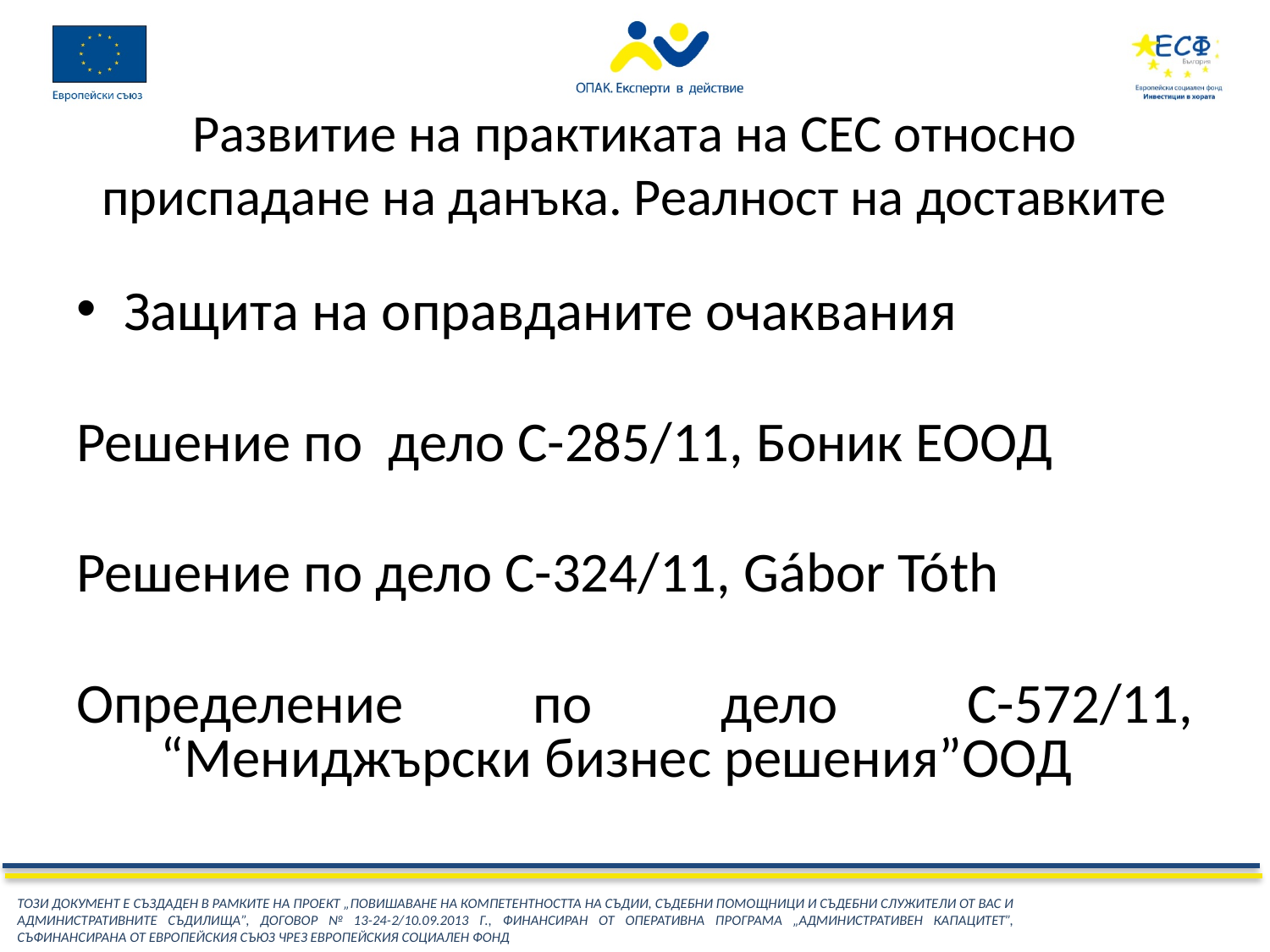

# Развитие на практиката на СЕС относно приспадане на данъка. Реалност на доставките
Защита на оправданите очаквания

Решение по  дело С-285/11, Боник ЕООД

Решение по дело С-324/11, Gábor Tóth

Определение по дело С-572/11, “Мениджърски бизнес решения”ООД